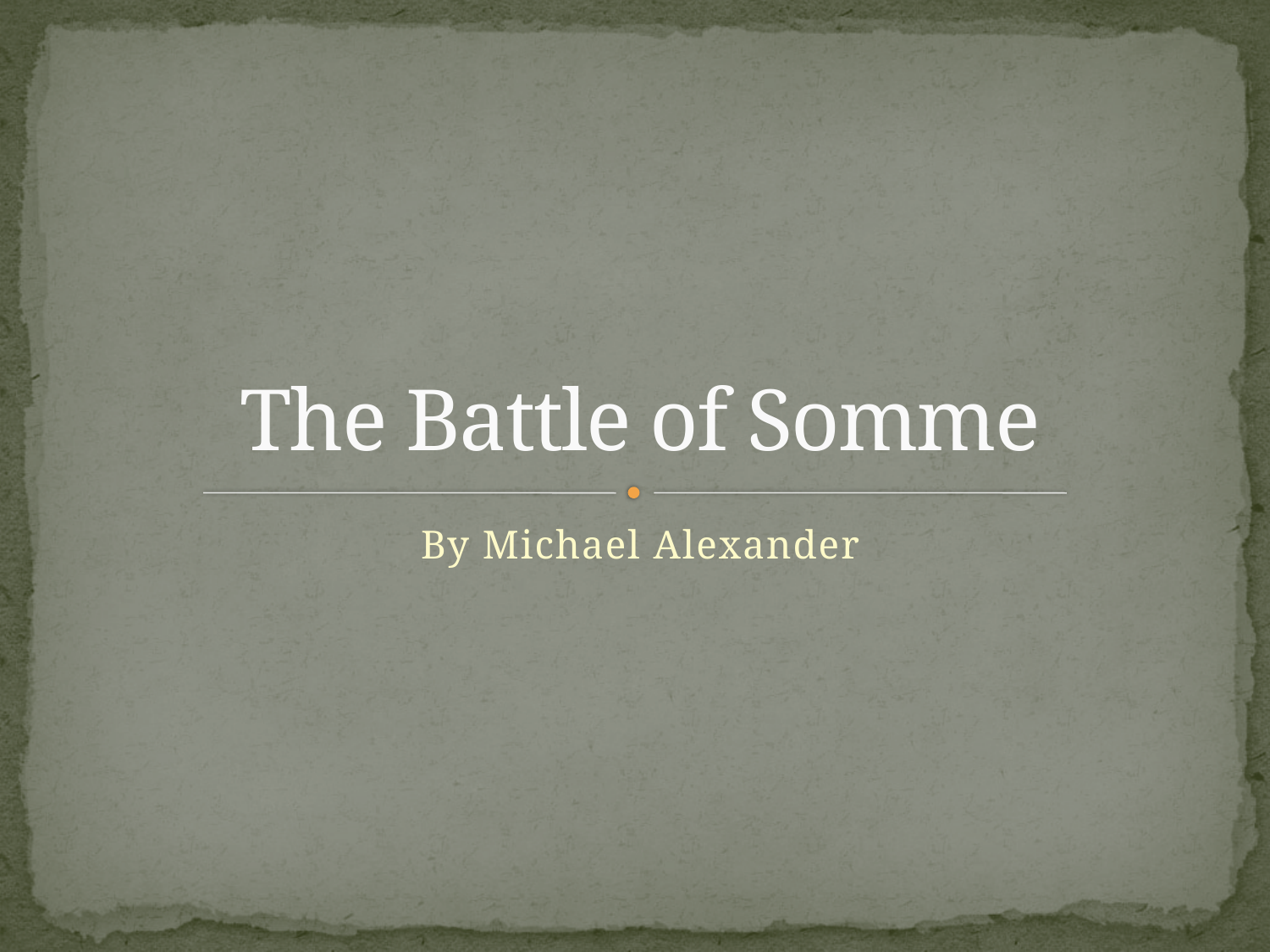

# The Battle of Somme
By Michael Alexander